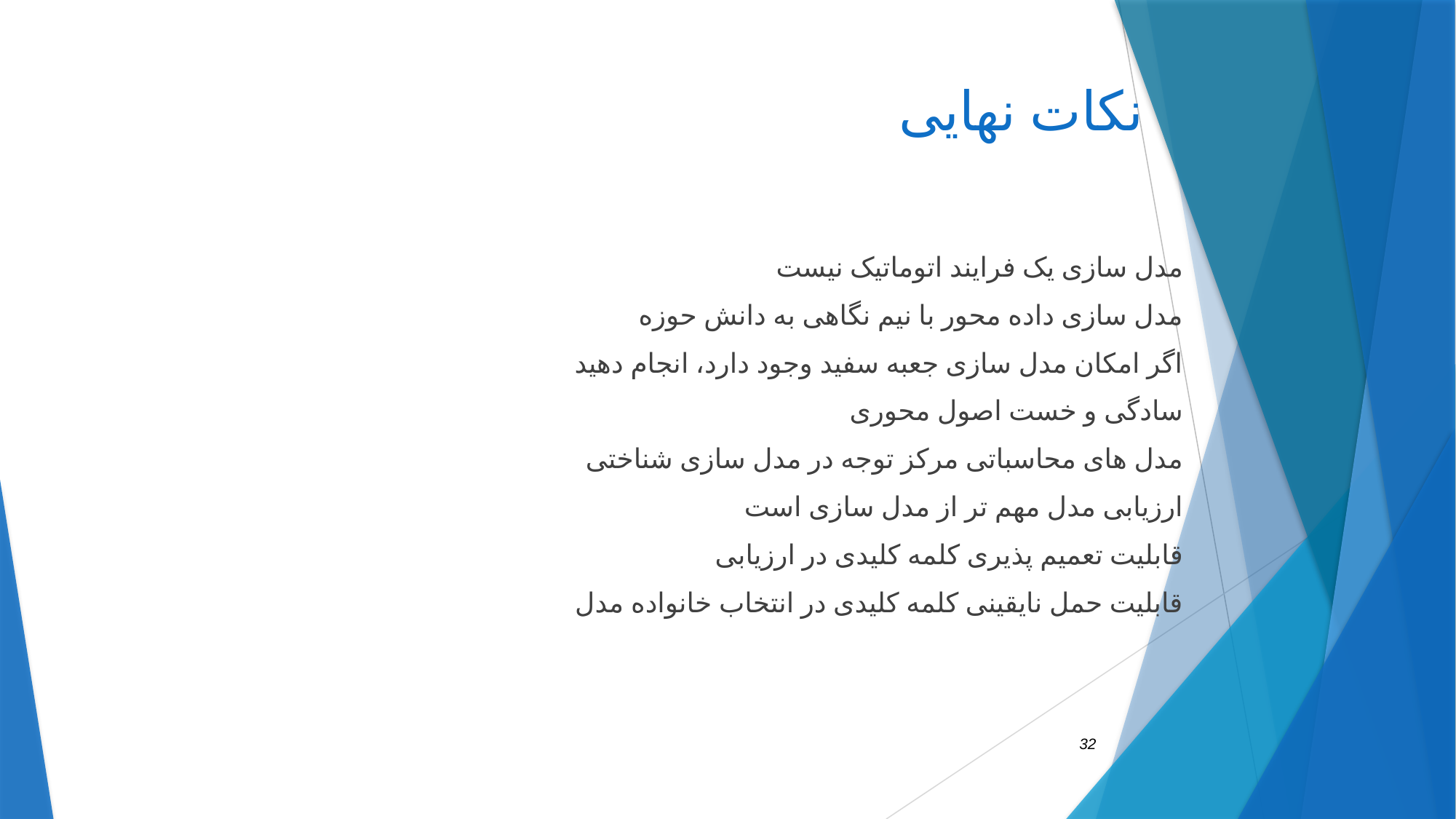

# نکات نهایی
مدل سازی یک فرایند اتوماتیک نیست
مدل سازی داده محور با نیم نگاهی به دانش حوزه
اگر امکان مدل سازی جعبه سفید وجود دارد، انجام دهید
سادگی و خست اصول محوری
مدل های محاسباتی مرکز توجه در مدل سازی شناختی
ارزیابی مدل مهم تر از مدل سازی است
قابلیت تعمیم پذیری کلمه کلیدی در ارزیابی
قابلیت حمل نایقینی کلمه کلیدی در انتخاب خانواده مدل

32